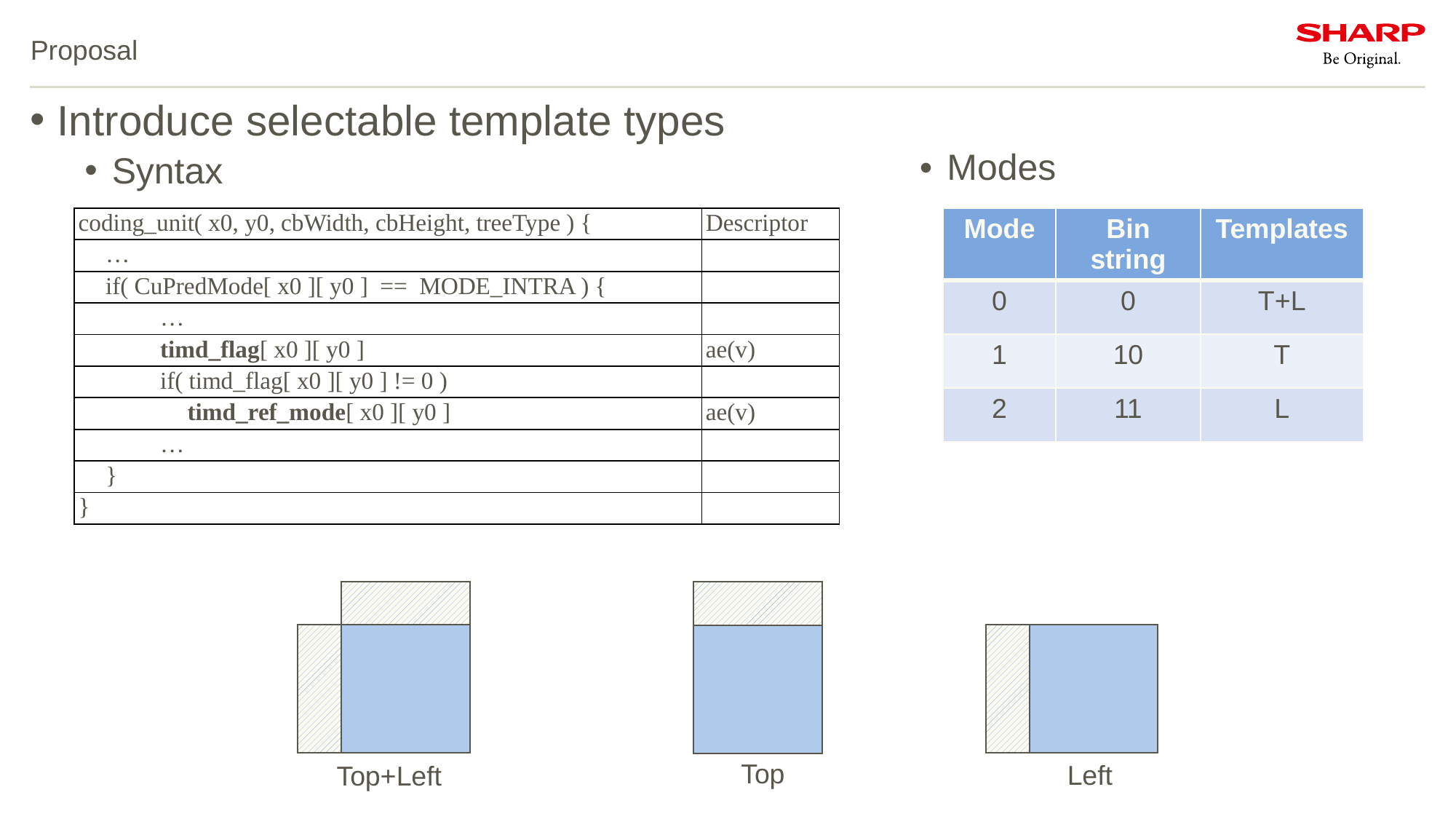

# Proposal
Introduce selectable template types
Syntax

Modes

| coding\_unit( x0, y0, cbWidth, cbHeight, treeType ) { | Descriptor |
| --- | --- |
| … |  |
| if( CuPredMode[ x0 ][ y0 ] == MODE\_INTRA ) { |  |
| … |  |
| timd\_flag[ x0 ][ y0 ] | ae(v) |
| if( timd\_flag[ x0 ][ y0 ] != 0 ) |  |
| timd\_ref\_mode[ x0 ][ y0 ] | ae(v) |
| … |  |
| } |  |
| } |  |
| Mode | Bin string | Templates |
| --- | --- | --- |
| 0 | 0 | T+L |
| 1 | 10 | T |
| 2 | 11 | L |

Top
Left
Top+Left